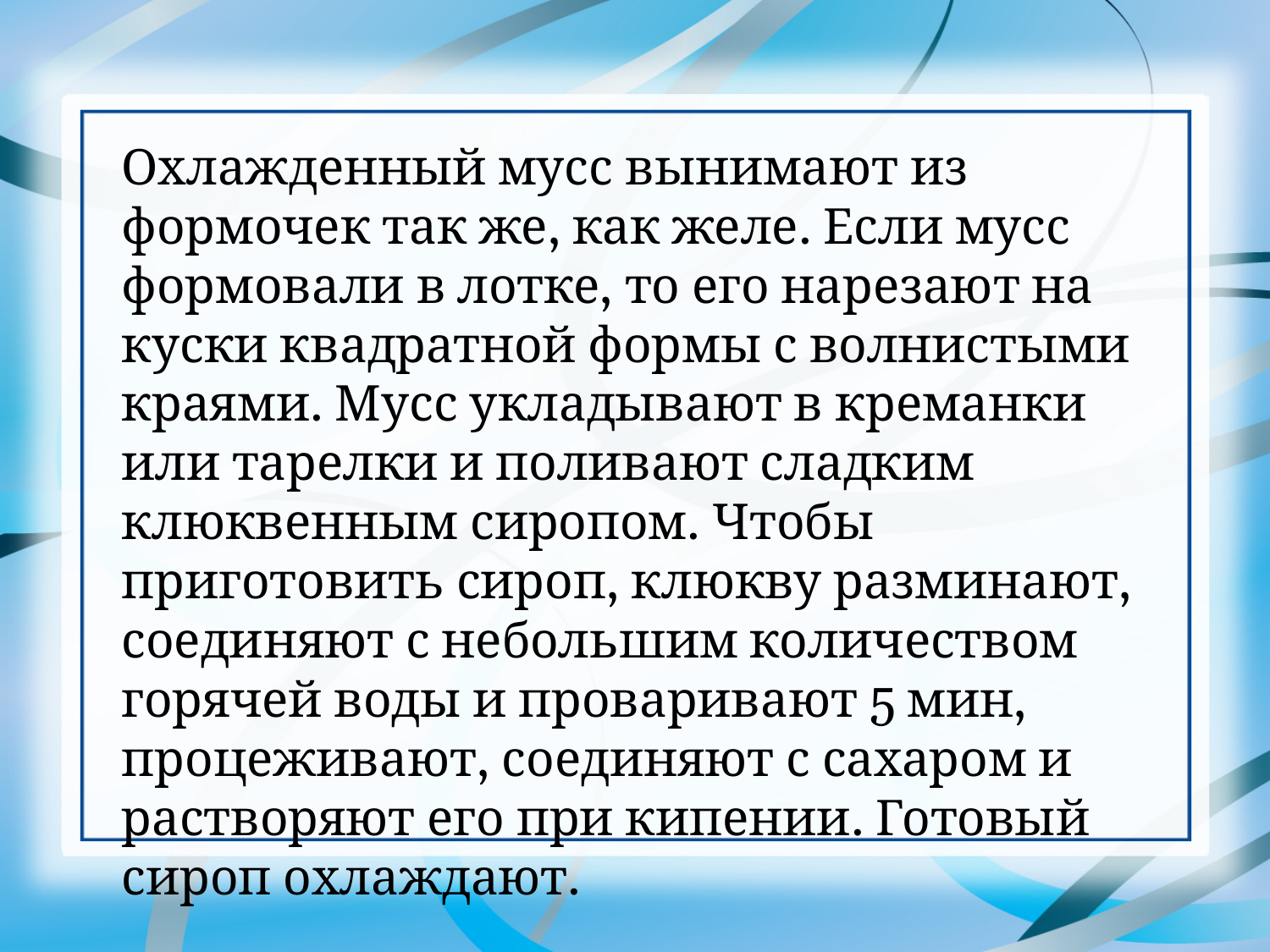

Охлажденный мусс вынимают из формочек так же, как желе. Если мусс формовали в лотке, то его нарезают на куски квадратной формы с волнистыми краями. Мусс укладывают в креманки или тарелки и поливают сладким клюквенным сиропом. Чтобы приготовить сироп, клюкву разминают, соединяют с небольшим количеством горячей воды и проваривают 5 мин, процеживают, соединяют с сахаром и растворяют его при кипении. Готовый сироп охлаждают.